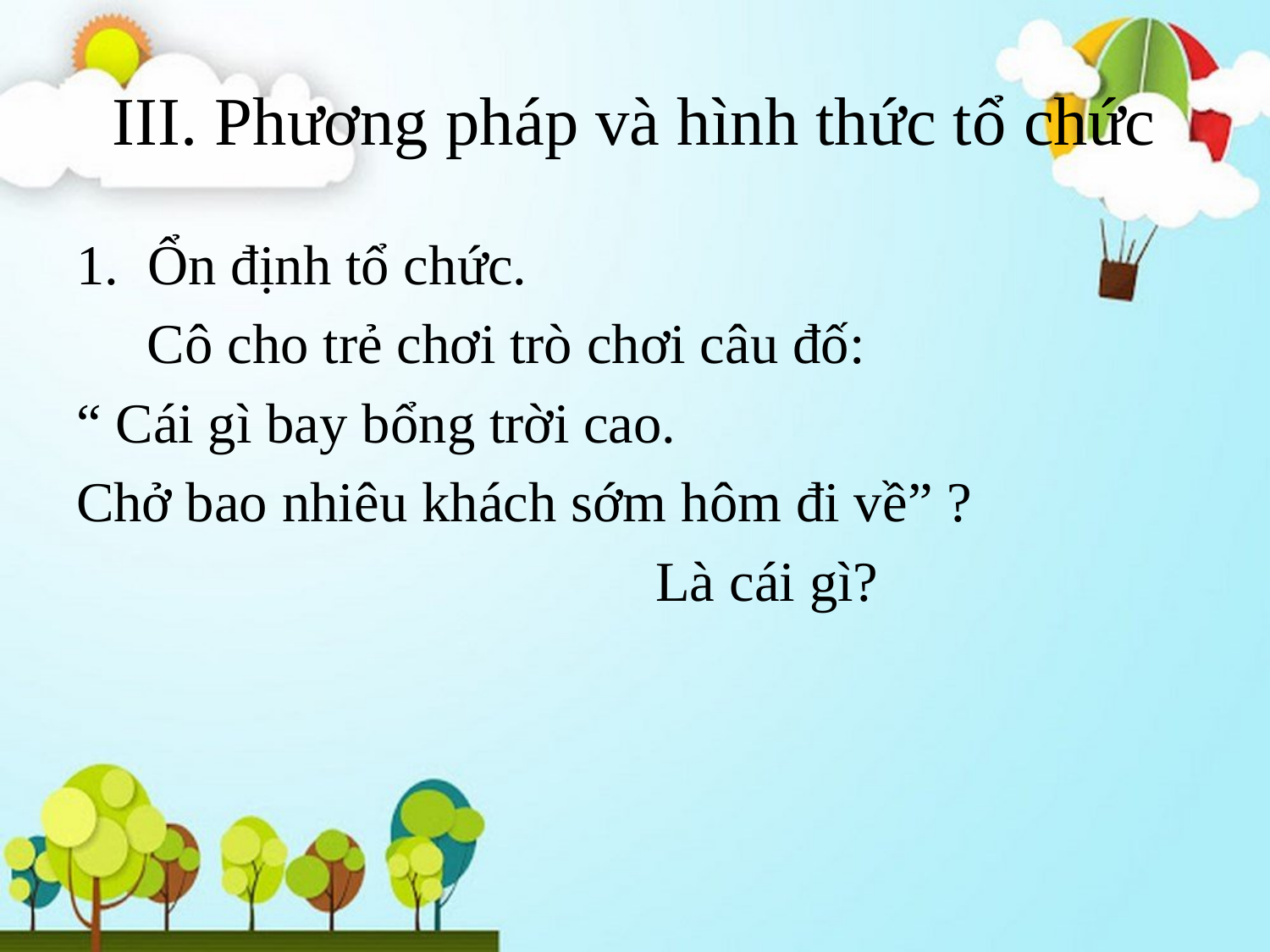

# III. Phương pháp và hình thức tổ chức
Ổn định tổ chức.
     Cô cho trẻ chơi trò chơi câu đố:
“ Cái gì bay bổng trời cao.
Chở bao nhiêu khách sớm hôm đi về” ?
					Là cái gì?